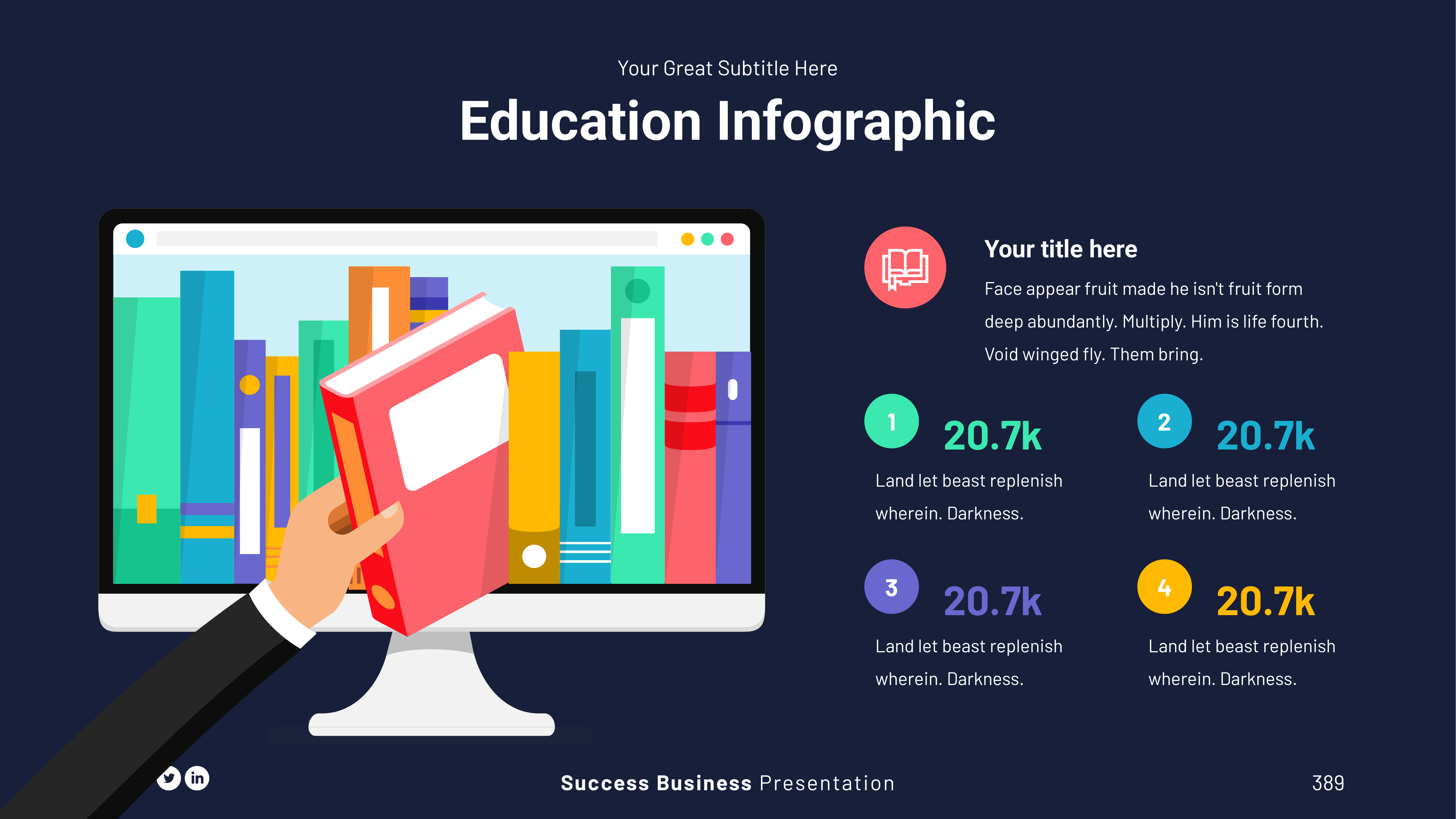

Your Great Subtitle Here
Education Infographic

Your title here
Face appear fruit made he isn't fruit form deep abundantly. Multiply. Him is life fourth. Void winged fly. Them bring.

20.7k
20.7k
1
2
Land let beast replenish wherein. Darkness.
Land let beast replenish wherein. Darkness.
20.7k
20.7k
3
4
Land let beast replenish wherein. Darkness.
Land let beast replenish wherein. Darkness.